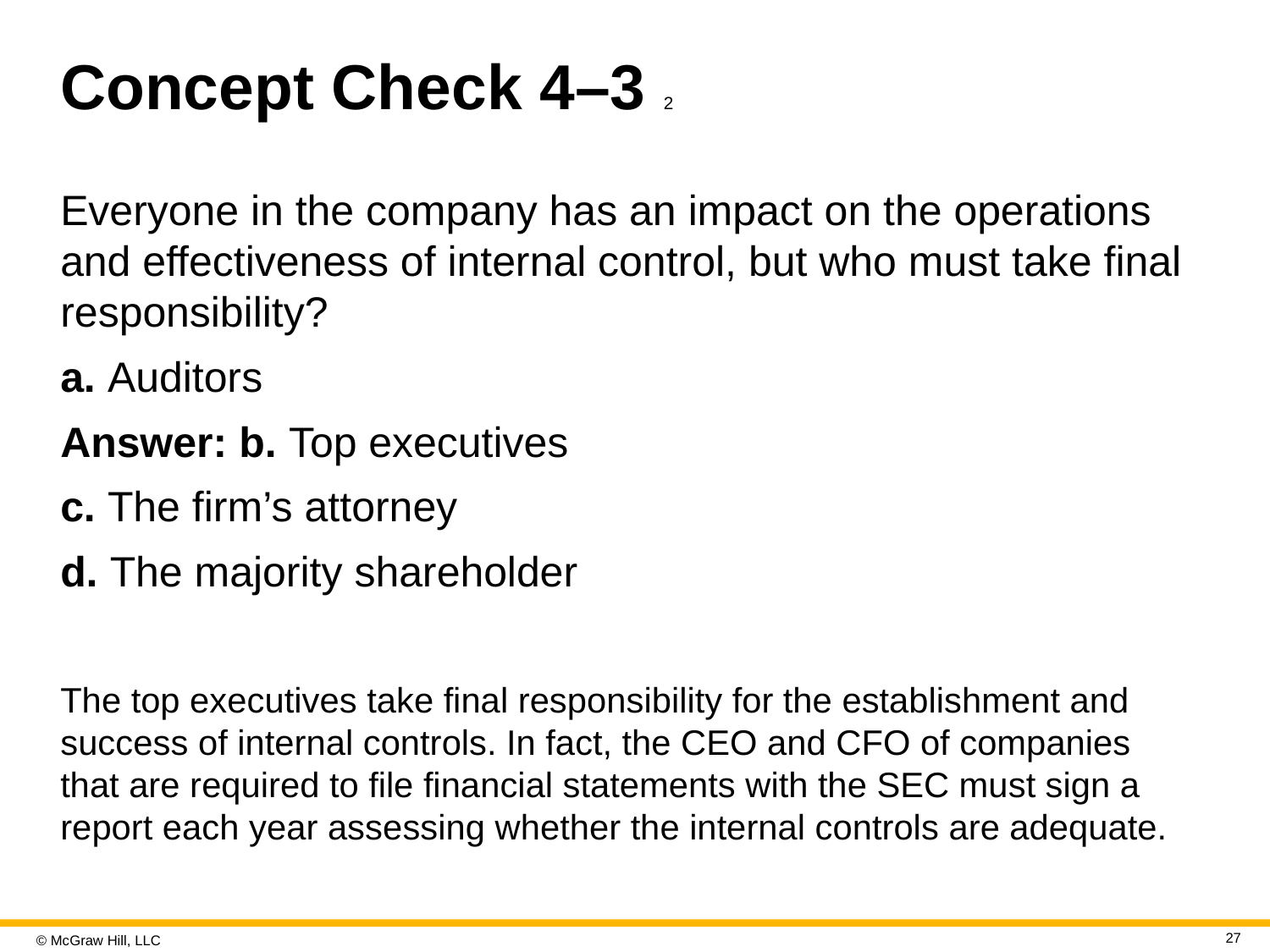

# Concept Check 4–3 2
Everyone in the company has an impact on the operations and effectiveness of internal control, but who must take final responsibility?
a. Auditors
Answer: b. Top executives
c. The firm’s attorney
d. The majority shareholder
The top executives take final responsibility for the establishment and success of internal controls. In fact, the CEO and CFO of companies that are required to file financial statements with the SEC must sign a report each year assessing whether the internal controls are adequate.
27